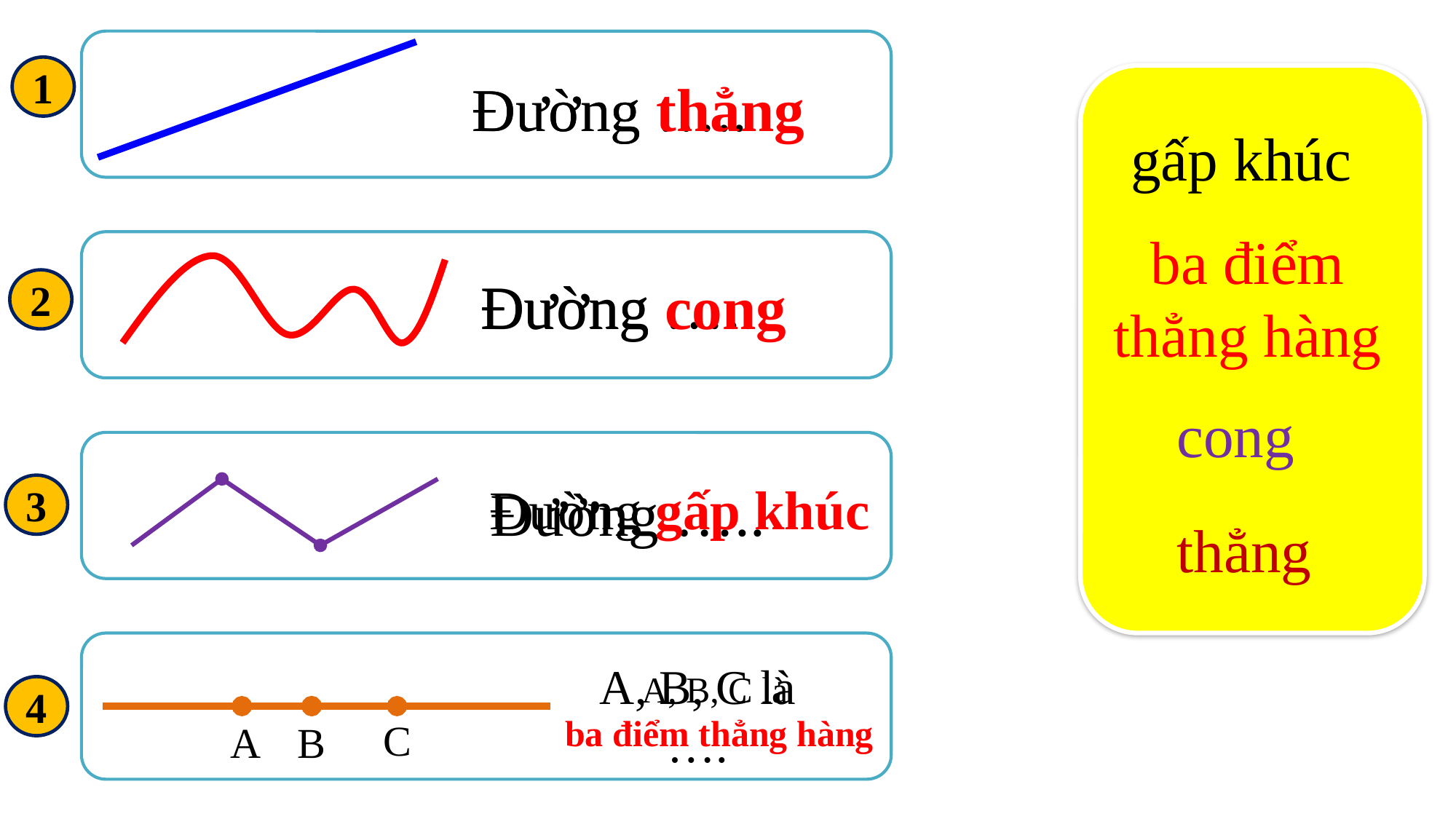

1
Đường …..
Đường thẳng

gấp khúc
ba điểm thẳng hàng

Đường …..
Đường cong
2
cong

Đường gấp khúc
Đường …..
3
thẳng

C
A
B
A, B, C là ….
A, B, C là
ba điểm thẳng hàng
4